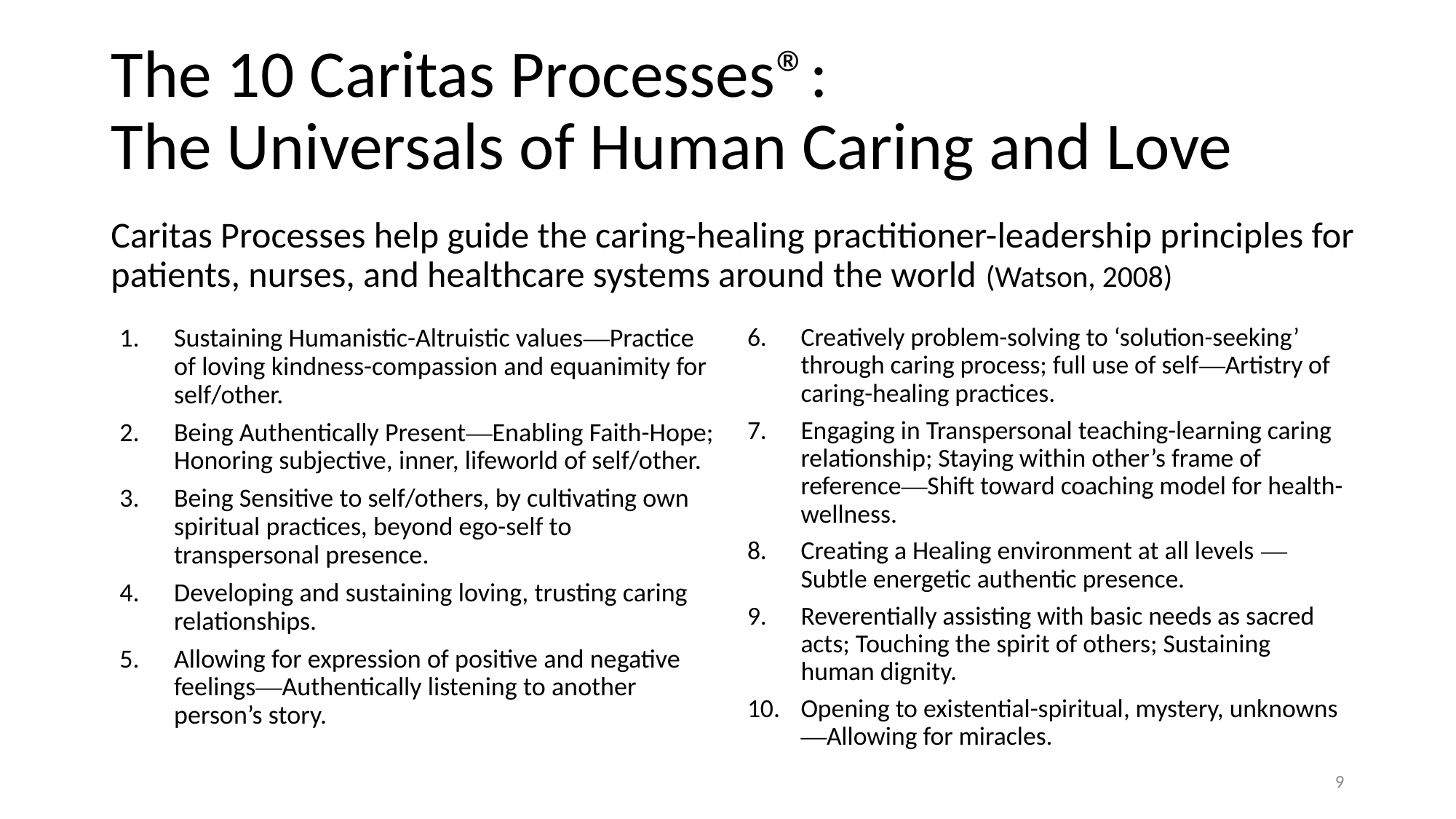

# The 10 Caritas Processes®: The Universals of Human Caring and Love
Caritas Processes help guide the caring-healing practitioner-leadership principles for patients, nurses, and healthcare systems around the world (Watson, 2008)
Creatively problem-solving to ‘solution-seeking’ through caring process; full use of self—Artistry of caring-healing practices.
Engaging in Transpersonal teaching-learning caring relationship; Staying within other’s frame of reference—Shift toward coaching model for health-wellness.
Creating a Healing environment at all levels —Subtle energetic authentic presence.
Reverentially assisting with basic needs as sacred acts; Touching the spirit of others; Sustaining human dignity.
Opening to existential-spiritual, mystery, unknowns—Allowing for miracles.
Sustaining Humanistic-Altruistic values—Practice of loving kindness-compassion and equanimity for self/other.
Being Authentically Present—Enabling Faith-Hope; Honoring subjective, inner, lifeworld of self/other.
Being Sensitive to self/others, by cultivating own spiritual practices, beyond ego-self to transpersonal presence.
Developing and sustaining loving, trusting caring relationships.
Allowing for expression of positive and negative feelings—Authentically listening to another person’s story.

9